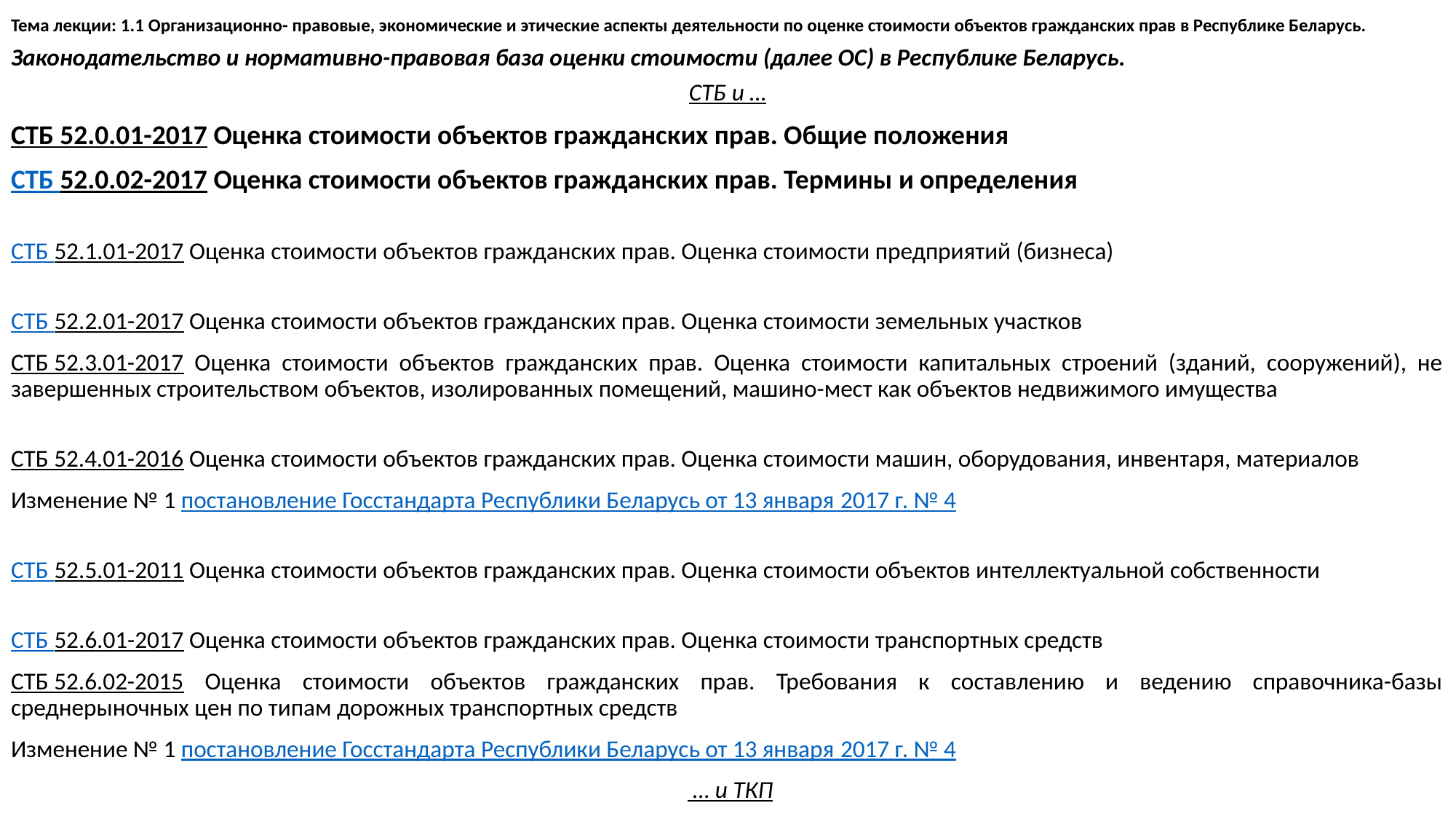

# Тема лекции: 1.1 Организационно- правовые, экономические и этические аспекты деятельности по оценке стоимости объектов гражданских прав в Республике Беларусь.
Законодательство и нормативно-правовая база оценки стоимости (далее ОС) в Республике Беларусь.
СТБ и …
СТБ 52.0.01-2017 Оценка стоимости объектов гражданских прав. Общие положения
СТБ 52.0.02-2017 Оценка стоимости объектов гражданских прав. Термины и определения

СТБ 52.1.01-2017 Оценка стоимости объектов гражданских прав. Оценка стоимости предприятий (бизнеса)

СТБ 52.2.01-2017 Оценка стоимости объектов гражданских прав. Оценка стоимости земельных участков
СТБ 52.3.01-2017 Оценка стоимости объектов гражданских прав. Оценка стоимости капитальных строений (зданий, сооружений), не завершенных строительством объектов, изолированных помещений, машино-мест как объектов недвижимого имущества

СТБ 52.4.01-2016 Оценка стоимости объектов гражданских прав. Оценка стоимости машин, оборудования, инвентаря, материалов
Изменение № 1 постановление Госстандарта Республики Беларусь от 13 января 2017 г. № 4

СТБ 52.5.01-2011 Оценка стоимости объектов гражданских прав. Оценка стоимости объектов интеллектуальной собственности

СТБ 52.6.01-2017 Оценка стоимости объектов гражданских прав. Оценка стоимости транспортных средств
СТБ 52.6.02-2015 Оценка стоимости объектов гражданских прав. Требования к составлению и ведению справочника-базы среднерыночных цен по типам дорожных транспортных средств
Изменение № 1 постановление Госстандарта Республики Беларусь от 13 января 2017 г. № 4
  … и ТКП